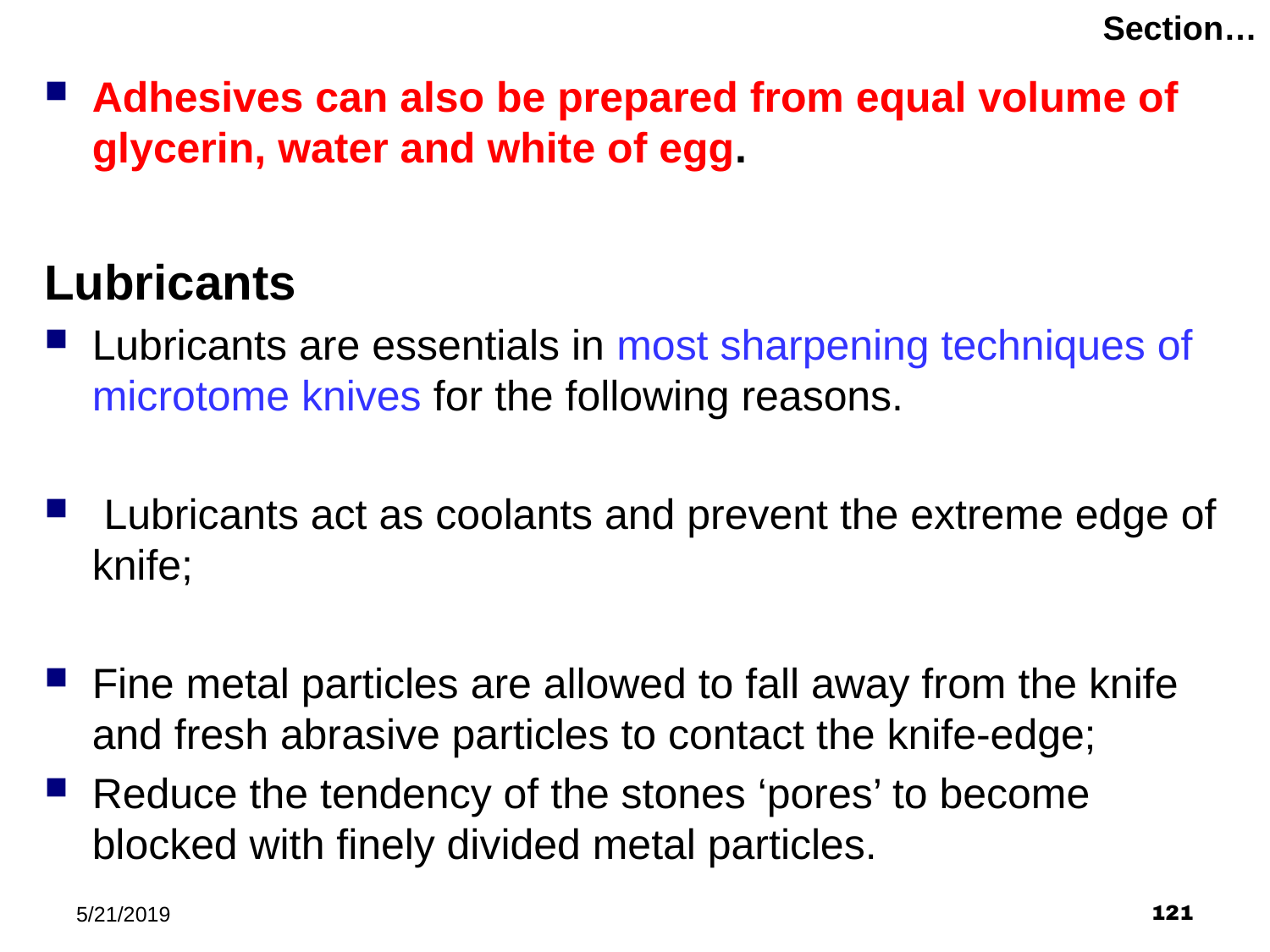

# Section…
Adhesives can also be prepared from equal volume of glycerin, water and white of egg.

Lubricants
Lubricants are essentials in most sharpening techniques of microtome knives for the following reasons.

 Lubricants act as coolants and prevent the extreme edge of knife;

Fine metal particles are allowed to fall away from the knife and fresh abrasive particles to contact the knife-edge;
Reduce the tendency of the stones ‘pores’ to become blocked with finely divided metal particles.

5/21/2019
121